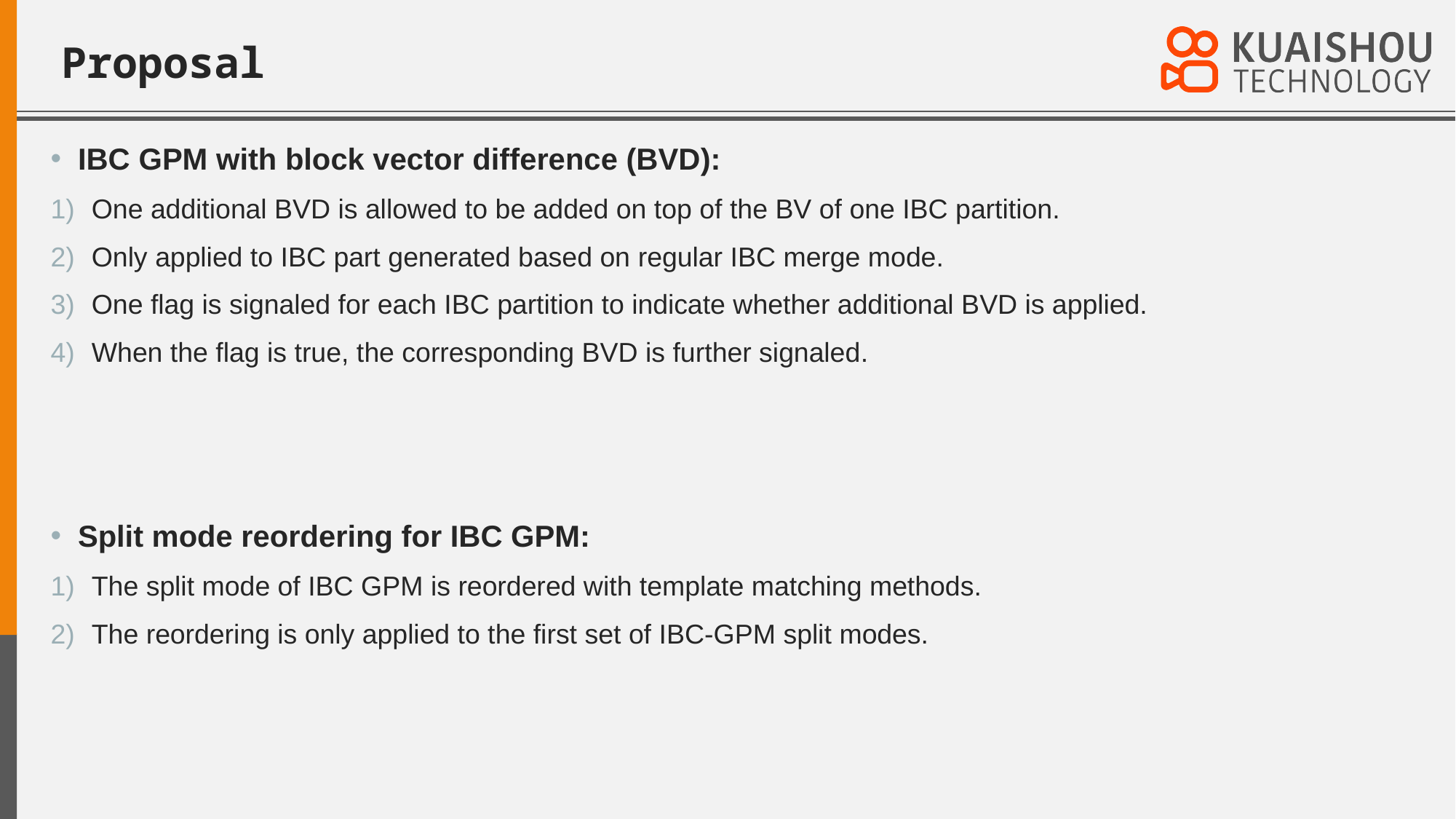

# Proposal
IBC GPM with block vector difference (BVD):
One additional BVD is allowed to be added on top of the BV of one IBC partition.
Only applied to IBC part generated based on regular IBC merge mode.
One flag is signaled for each IBC partition to indicate whether additional BVD is applied.
When the flag is true, the corresponding BVD is further signaled.
Split mode reordering for IBC GPM:
The split mode of IBC GPM is reordered with template matching methods.
The reordering is only applied to the first set of IBC-GPM split modes.